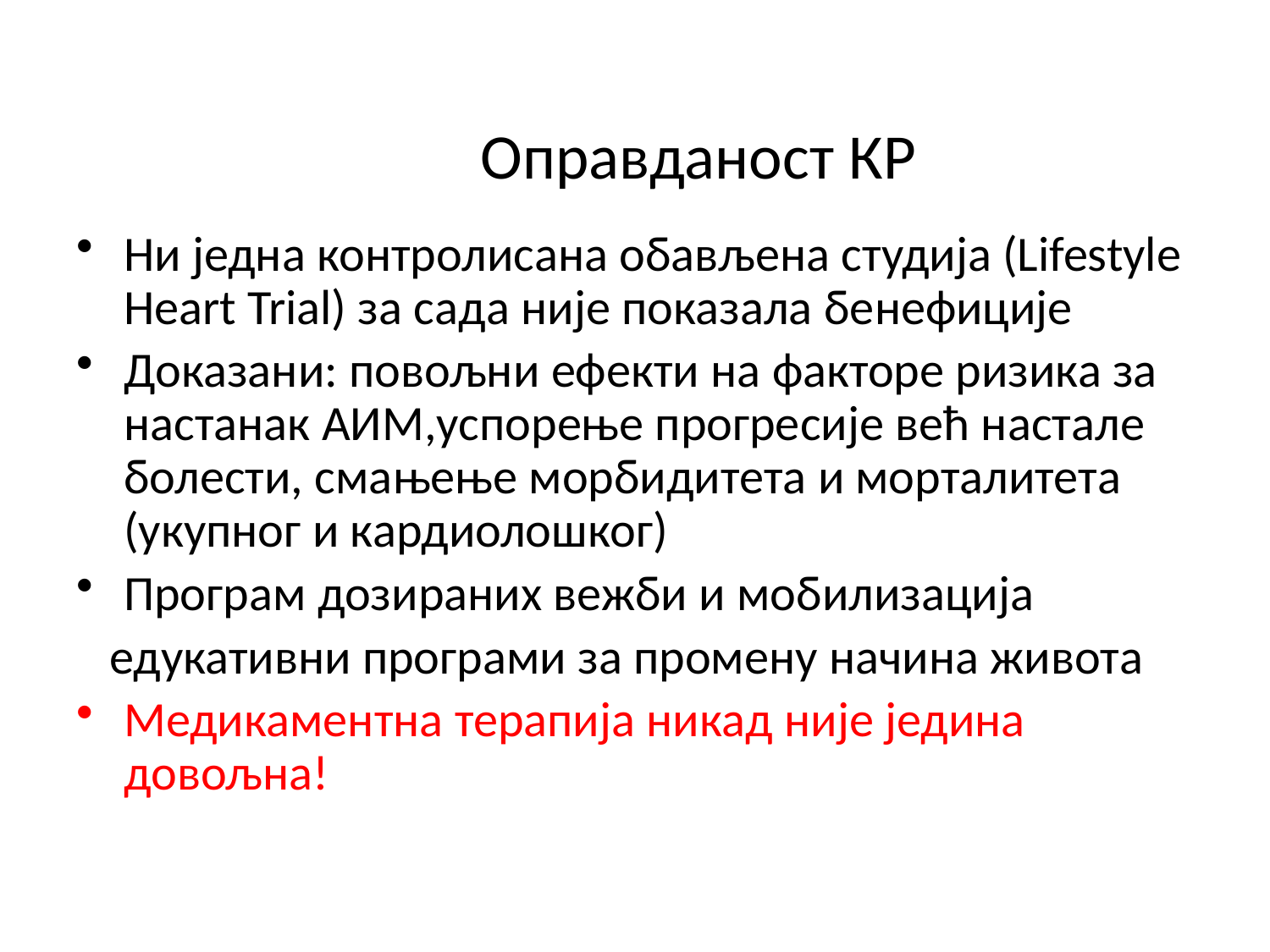

# Оправданост КР
Ни једна контролисана обављена студија (Lifestyle Heart Trial) за сада није показала бенефиције
Доказани: повољни ефекти на факторе ризика за настанак АИМ,успорење прогресије већ настале болести, смањење морбидитета и морталитета (укупног и кардиолошког)
Програм дозираних вежби и мобилизација
   едукативни програми за промену начина живота
Медикаментна терапија никад није једина довољна!